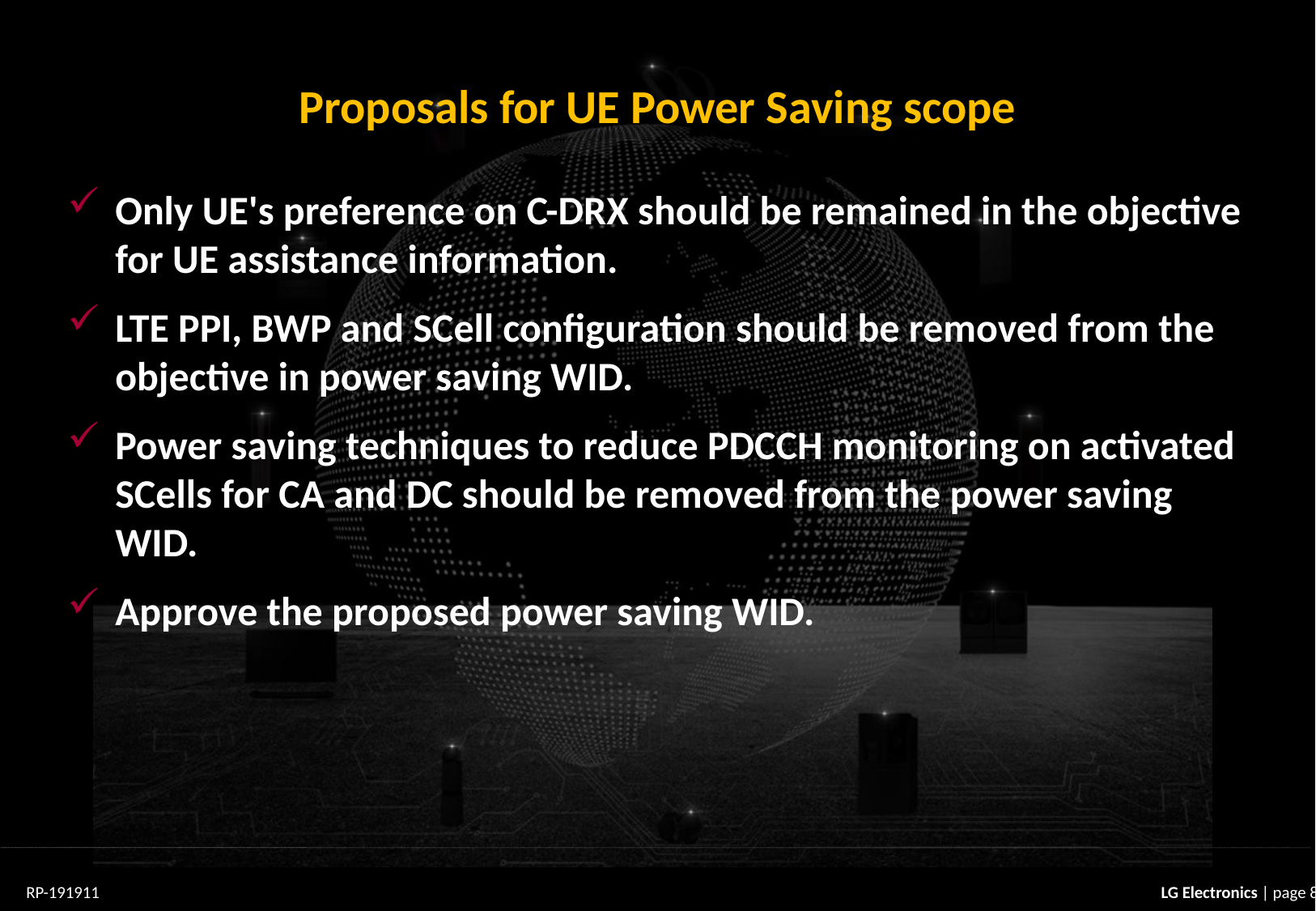

# Proposals for UE Power Saving scope
Only UE's preference on C-DRX should be remained in the objective for UE assistance information.
LTE PPI, BWP and SCell configuration should be removed from the objective in power saving WID.
Power saving techniques to reduce PDCCH monitoring on activated SCells for CA and DC should be removed from the power saving WID.
Approve the proposed power saving WID.